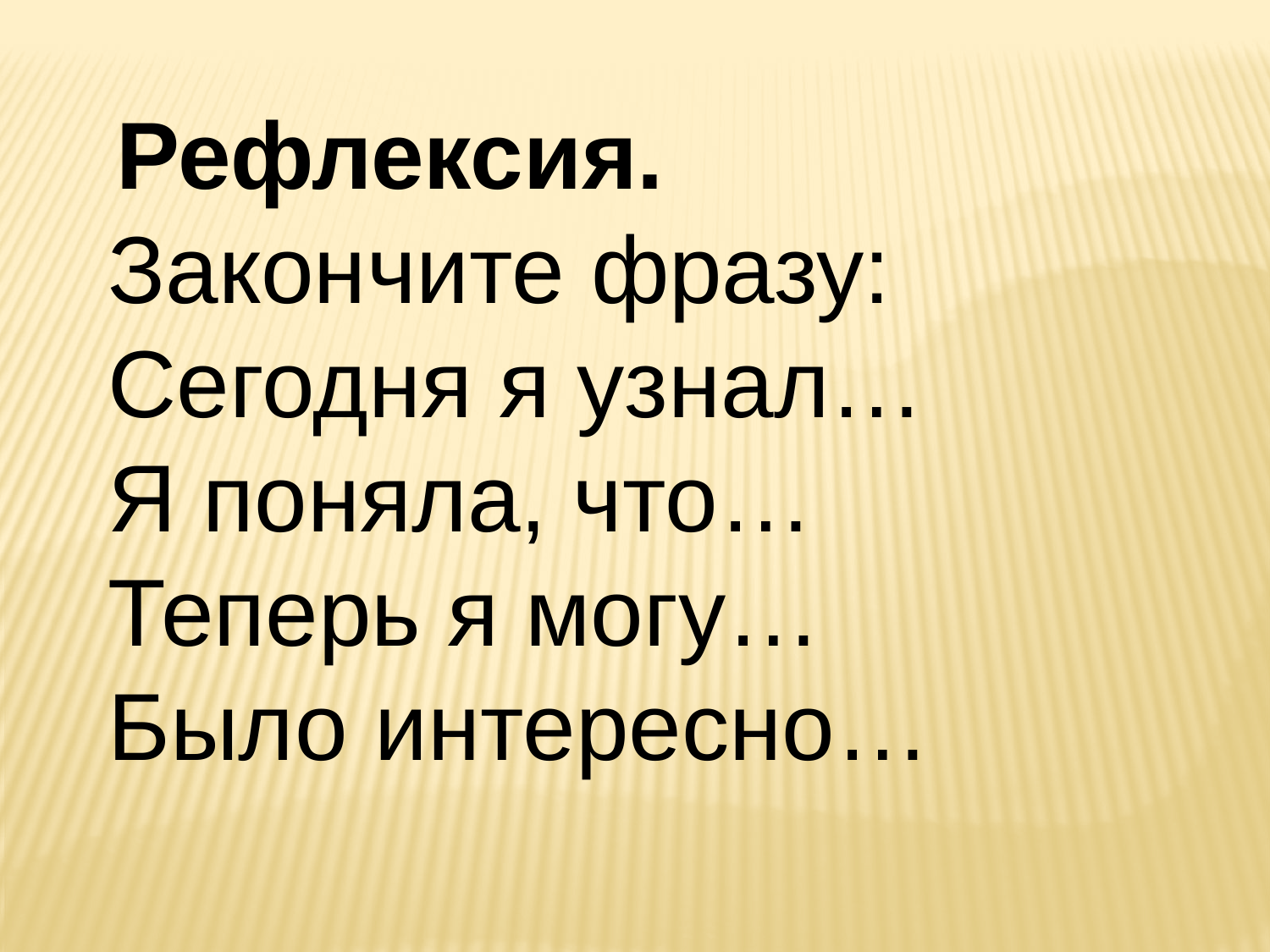

Рефлексия.
Закончите фразу:
Сегодня я узнал…
Я поняла, что…
Теперь я могу…
Было интересно…